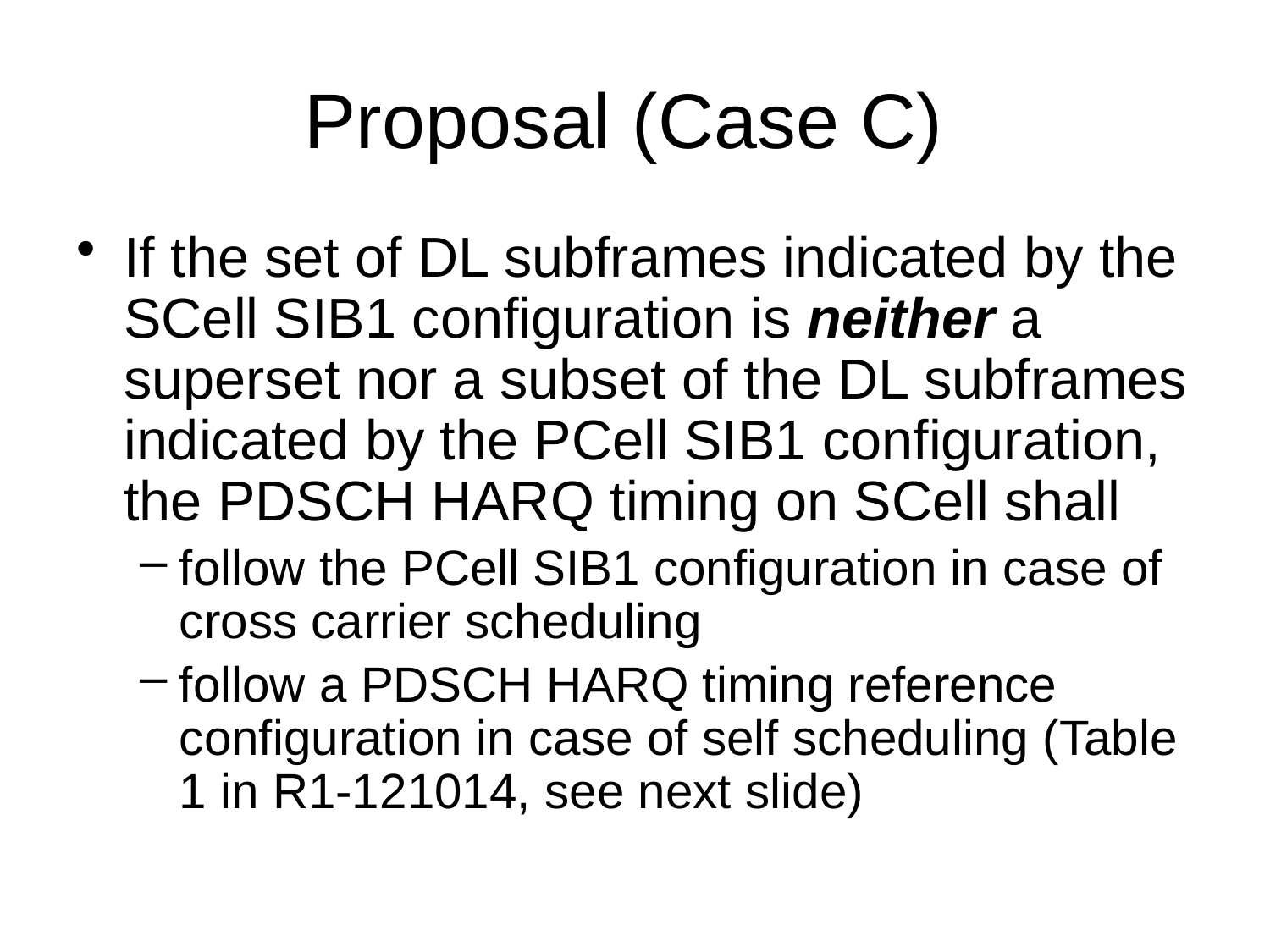

# Proposal (Case C)
If the set of DL subframes indicated by the SCell SIB1 configuration is neither a superset nor a subset of the DL subframes indicated by the PCell SIB1 configuration, the PDSCH HARQ timing on SCell shall
follow the PCell SIB1 configuration in case of cross carrier scheduling
follow a PDSCH HARQ timing reference configuration in case of self scheduling (Table 1 in R1-121014, see next slide)